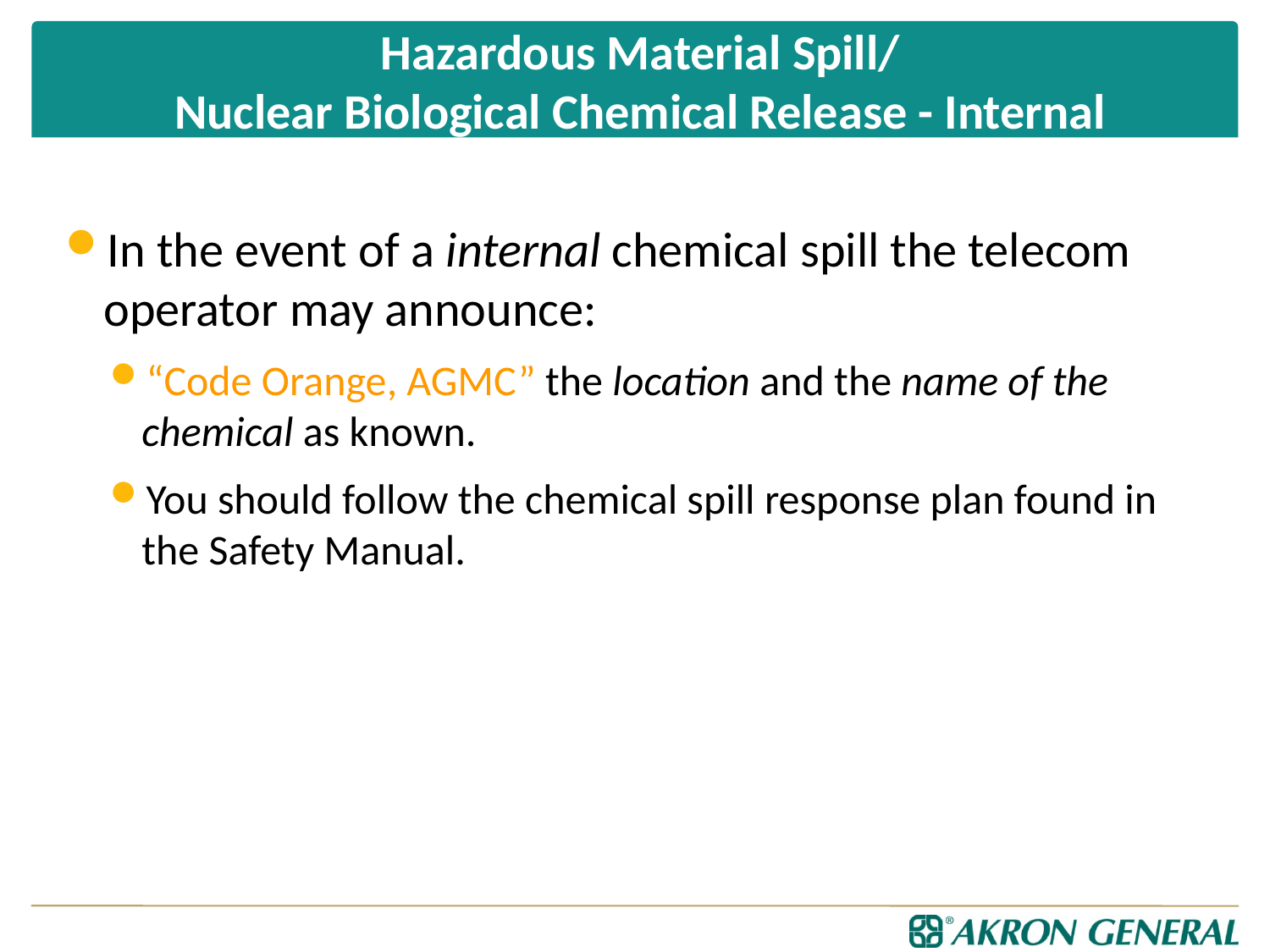

# Hazardous Material Spill/ Nuclear Biological Chemical Release - Internal
In the event of a internal chemical spill the telecom operator may announce:
“Code Orange, AGMC” the location and the name of the chemical as known.
You should follow the chemical spill response plan found in the Safety Manual.